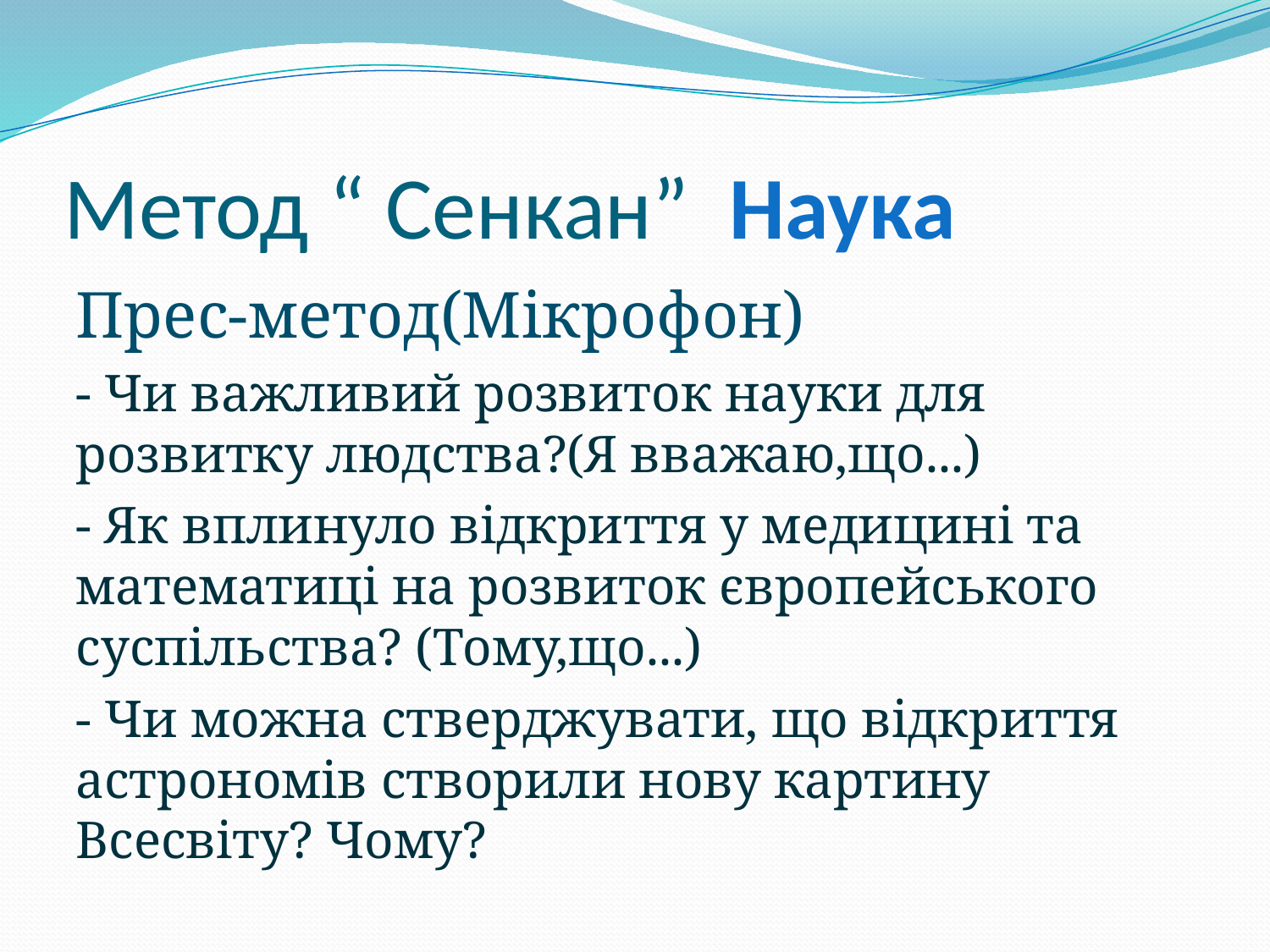

# Метод “ Сенкан”  Наука
Прес-метод(Мікрофон)
- Чи важливий розвиток науки для розвитку людства?(Я вважаю,що...)
- Як вплинуло відкриття у медицині та математиці на розвиток європейського суспільства? (Тому,що...)
- Чи можна стверджувати, що відкриття астрономів створили нову картину Всесвіту? Чому?